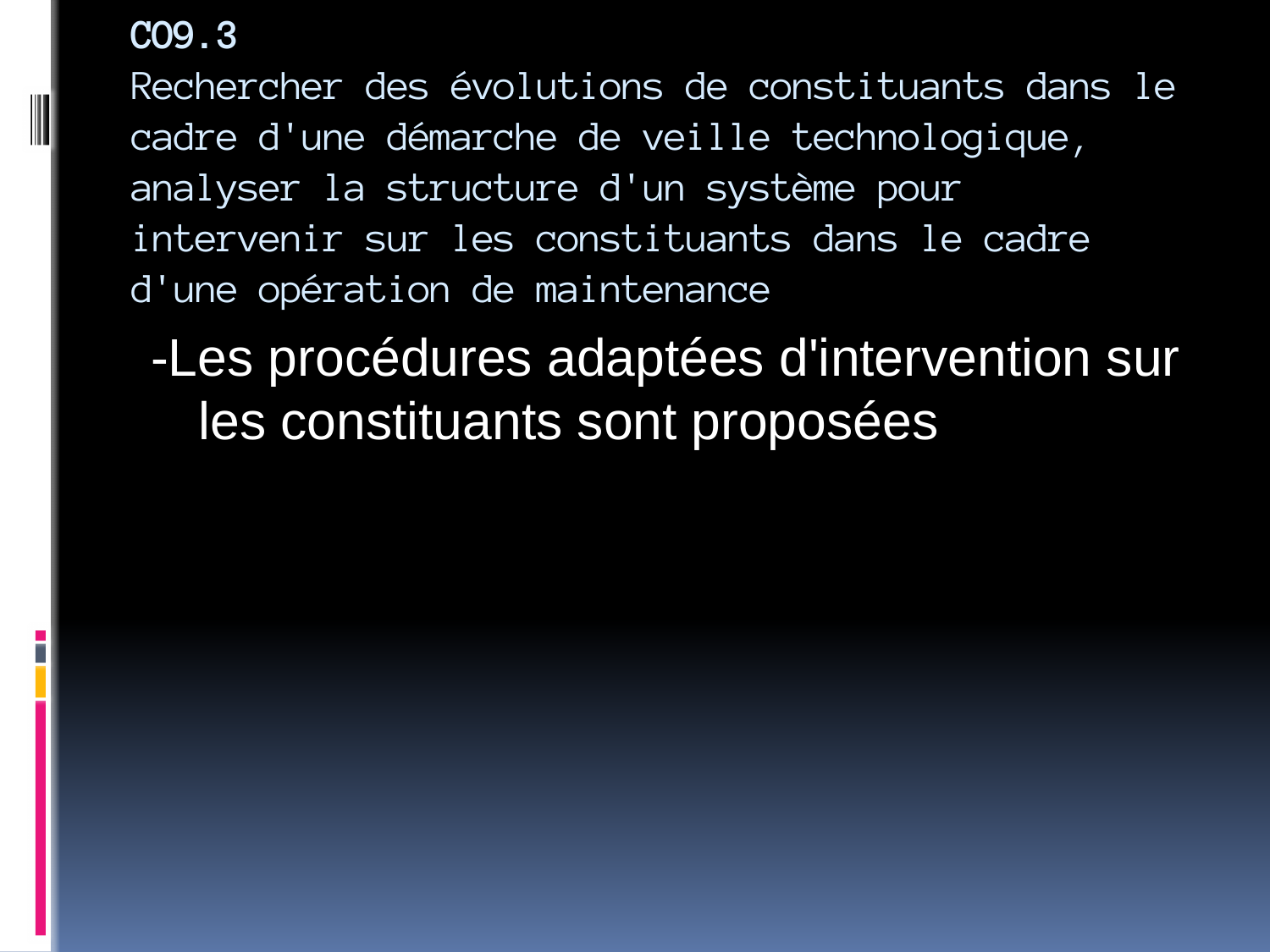

# CO9.3 Rechercher des évolutions de constituants dans le cadre d'une démarche de veille technologique, analyser la structure d'un système pour intervenir sur les constituants dans le cadre d'une opération de maintenance
-Les procédures adaptées d'intervention sur les constituants sont proposées